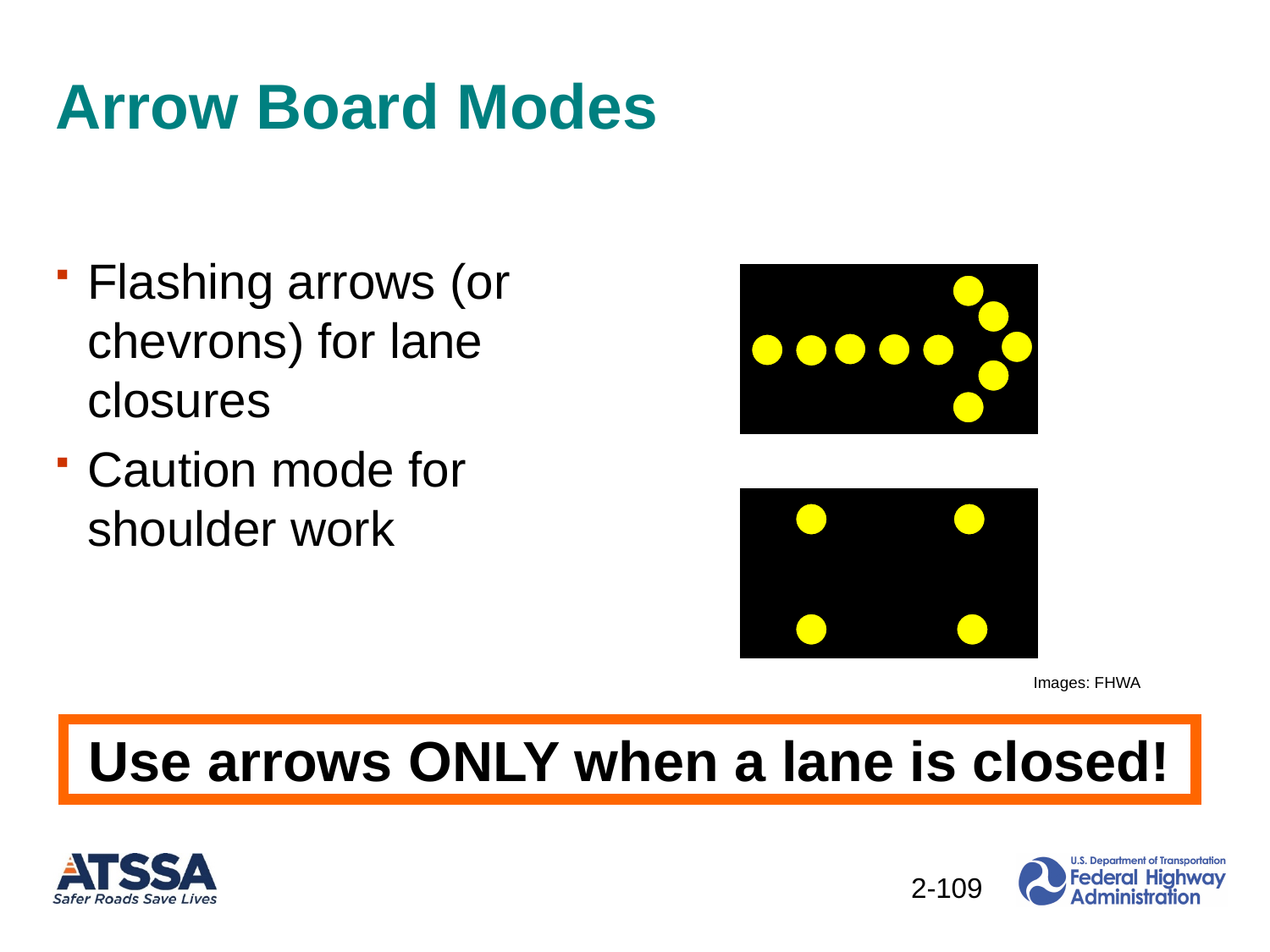

# Arrow Board Modes
Flashing arrows (or chevrons) for lane closures
Caution mode for shoulder work

Images: FHWA
Use arrows ONLY when a lane is closed!